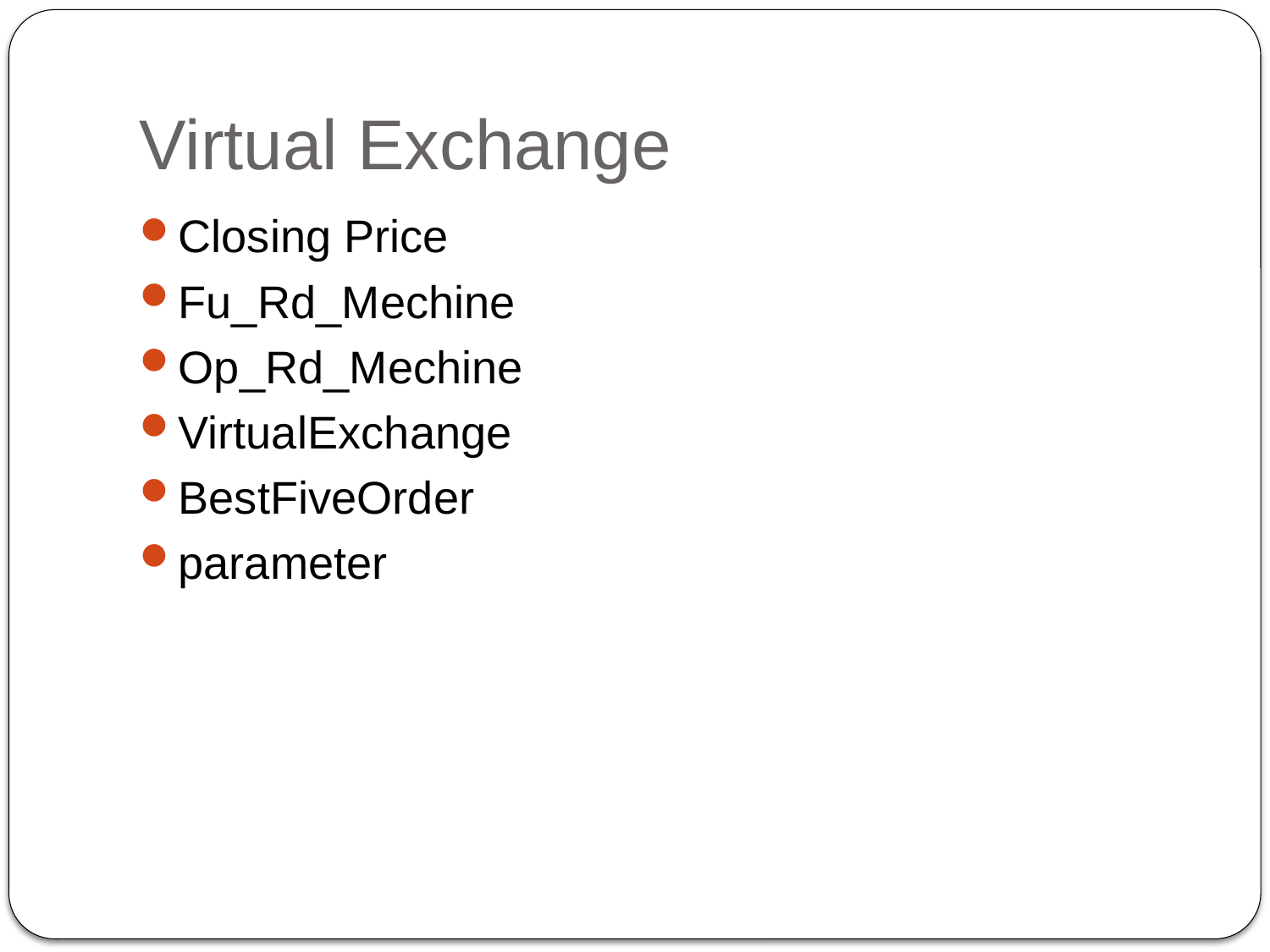

# Virtual Exchange
Closing Price
Fu_Rd_Mechine
Op_Rd_Mechine
VirtualExchange
BestFiveOrder
parameter